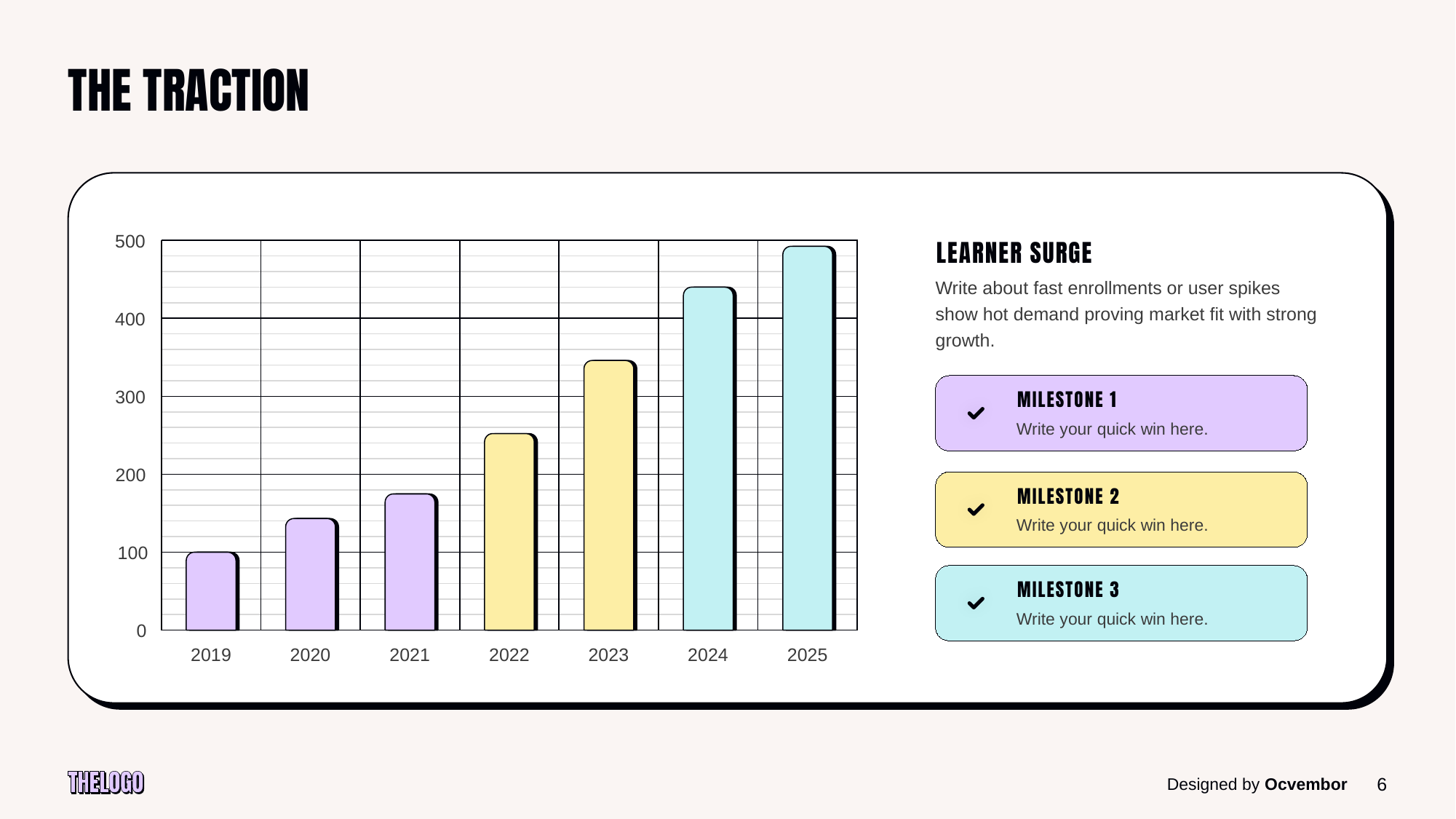

# THE TRACTION

500
LEARNER SURGE

Write about fast enrollments or user spikes show hot demand proving market fit with strong growth.

400

300
MILESTONE 1
Write your quick win here.

200

MILESTONE 2
Write your quick win here.

100

MILESTONE 3
Write your quick win here.

0
2019
2020
2021
2022
2023
2024
2025